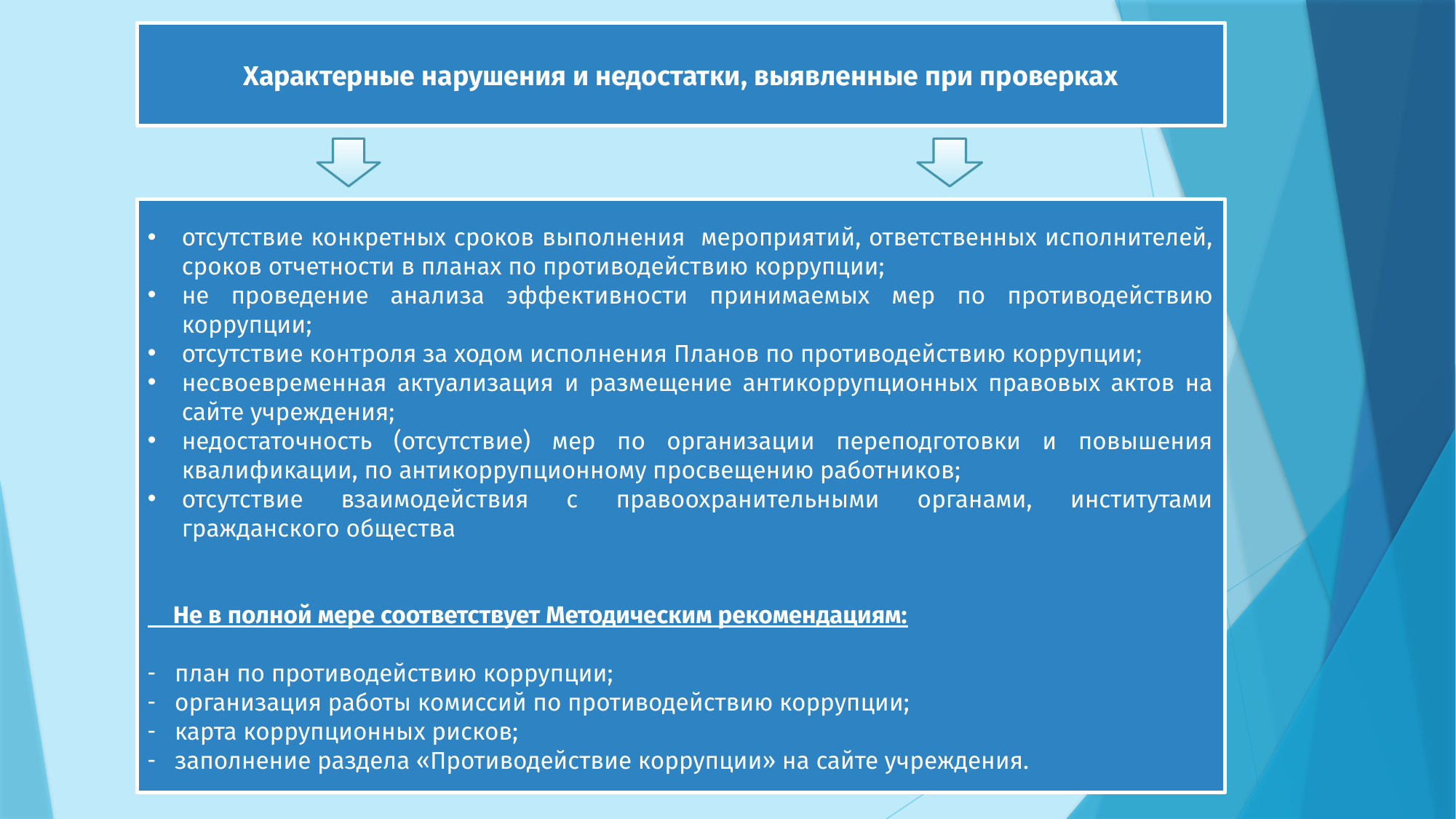

Характерные нарушения и недостатки, выявленные при проверках

отсутствие конкретных сроков выполнения  мероприятий, ответственных исполнителей, сроков отчетности в планах по противодействию коррупции;
не проведение анализа эффективности принимаемых мер по противодействию коррупции;
отсутствие контроля за ходом исполнения Планов по противодействию коррупции;
несвоевременная актуализация и размещение антикоррупционных правовых актов на сайте учреждения;
недостаточность (отсутствие) мер по организации переподготовки и повышения квалификации, по антикоррупционному просвещению работников;
отсутствие взаимодействия с правоохранительными органами, институтами гражданского общества

    Не в полной мере соответствует Методическим рекомендациям:

   план по противодействию коррупции;
   организация работы комиссий по противодействию коррупции;
   карта коррупционных рисков;
   заполнение раздела «Противодействие коррупции» на сайте учреждения.